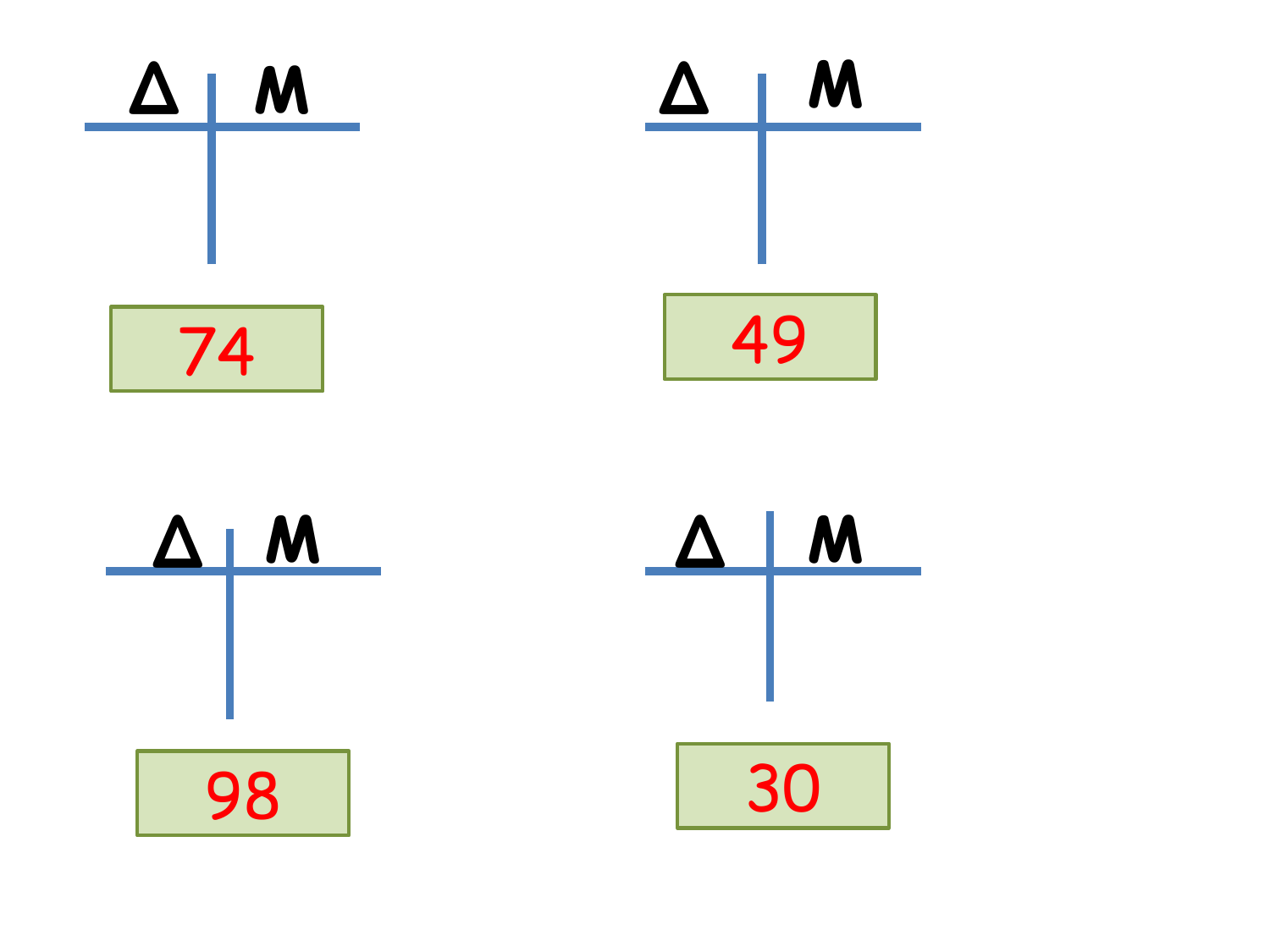

Μ
Δ
Μ
Δ
49
74
Μ
Μ
Δ
Δ
30
98